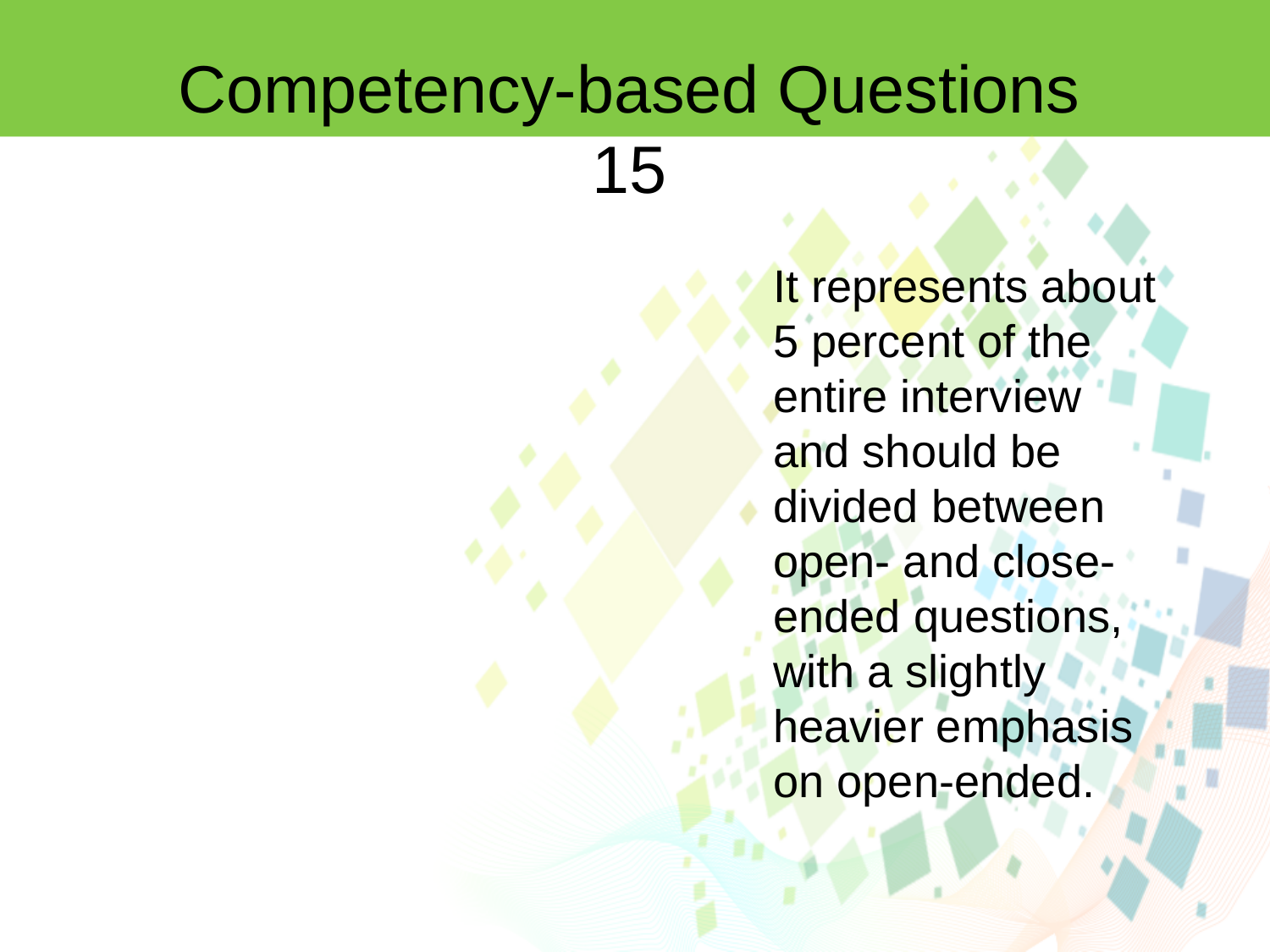

Competency-based Questions 15
It represents about 5 percent of the entire interview and should be
divided between open- and close-ended questions, with a slightly heavier emphasis
on open-ended.